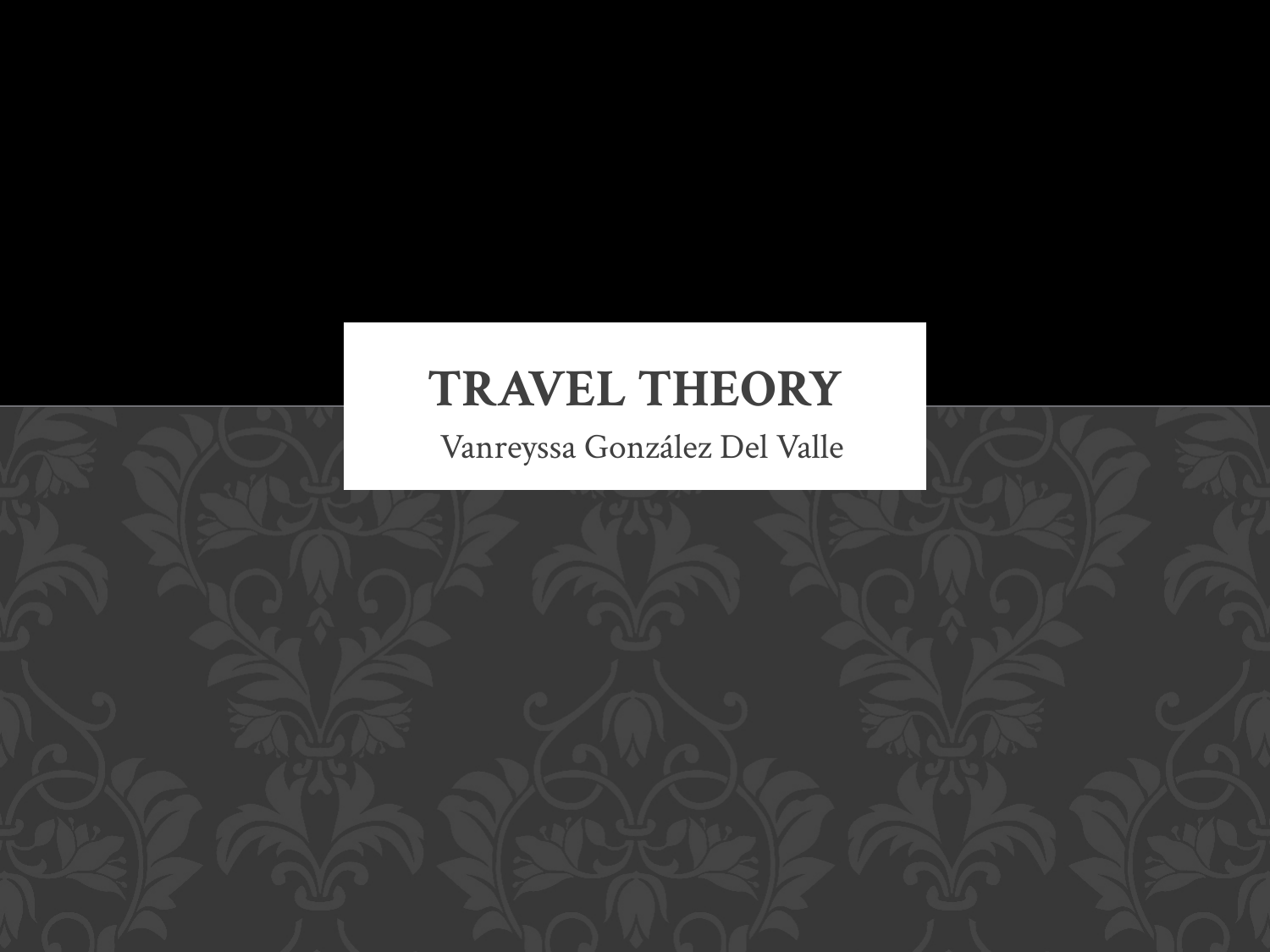

# Travel Theory
Vanreyssa González Del Valle